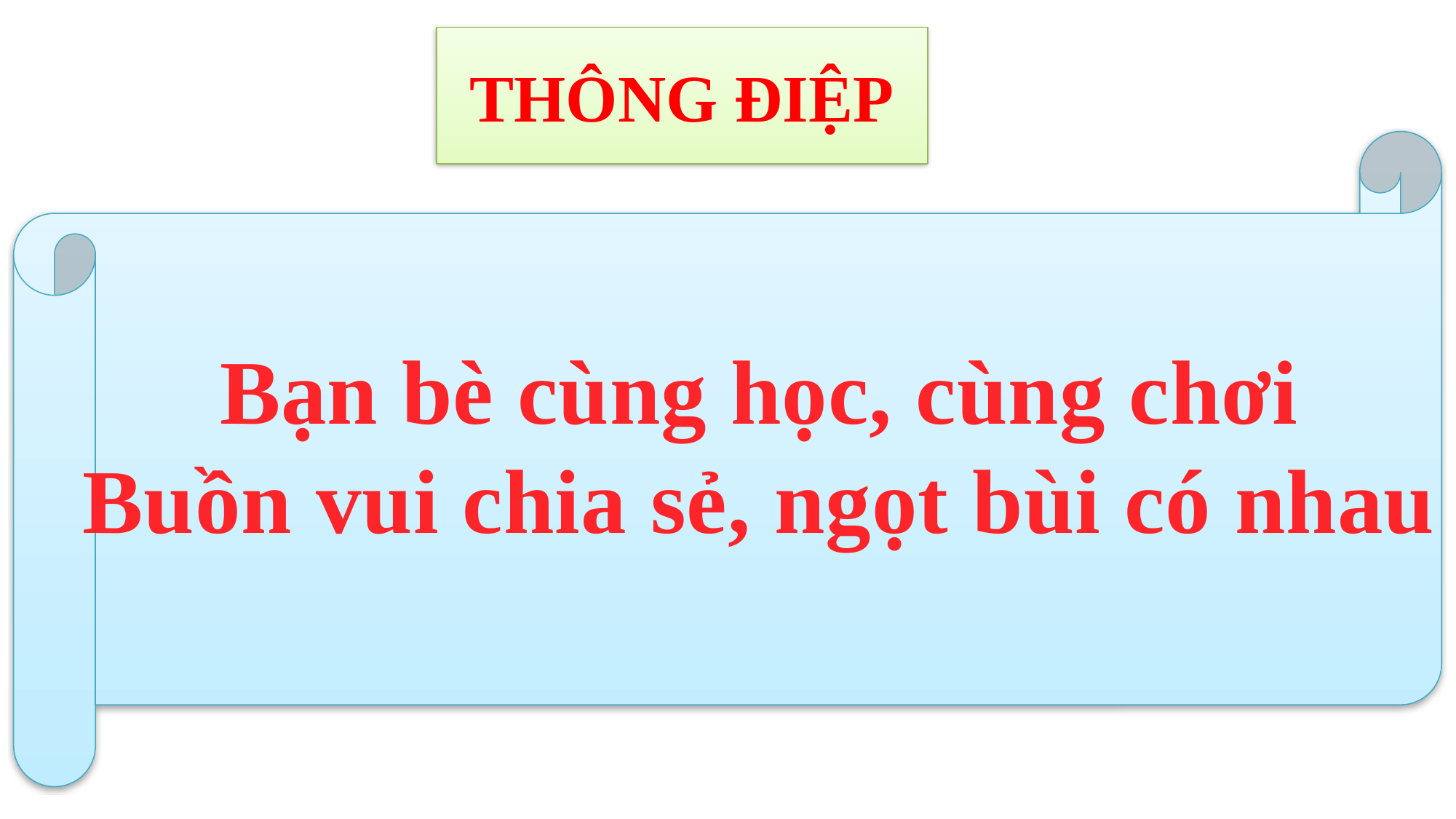

# THÔNG ĐIỆP

Bạn bè cùng học, cùng chơi
Buồn vui chia sẻ, ngọt bùi có nhau